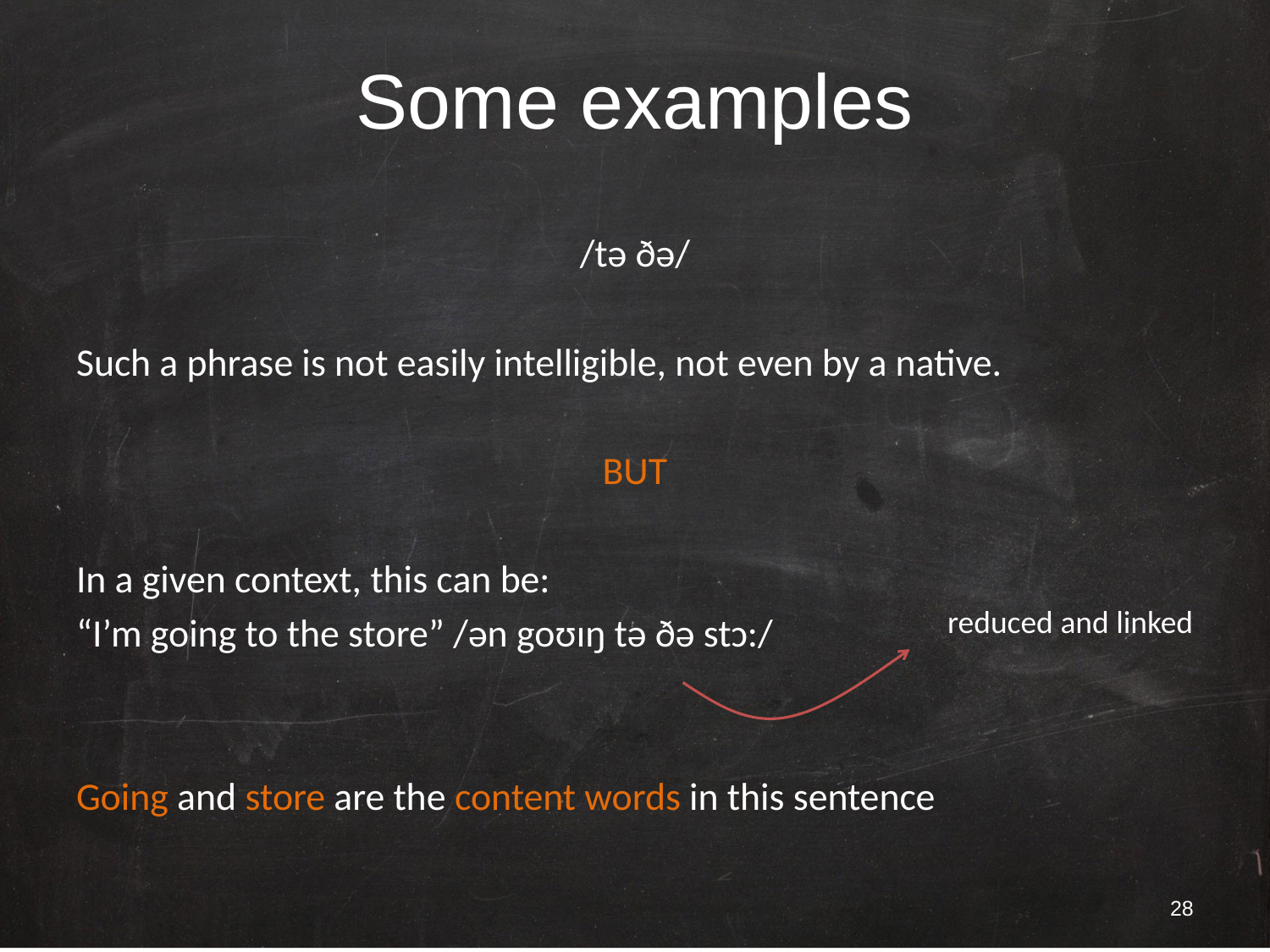

# Some examples
/tə ðə/

Such a phrase is not easily intelligible, not even by a native.

BUT

In a given context, this can be:
“I’m going to the store” /ən goʊɪŋ tə ðə stɔ:/

Going and store are the content words in this sentence

reduced and linked

28